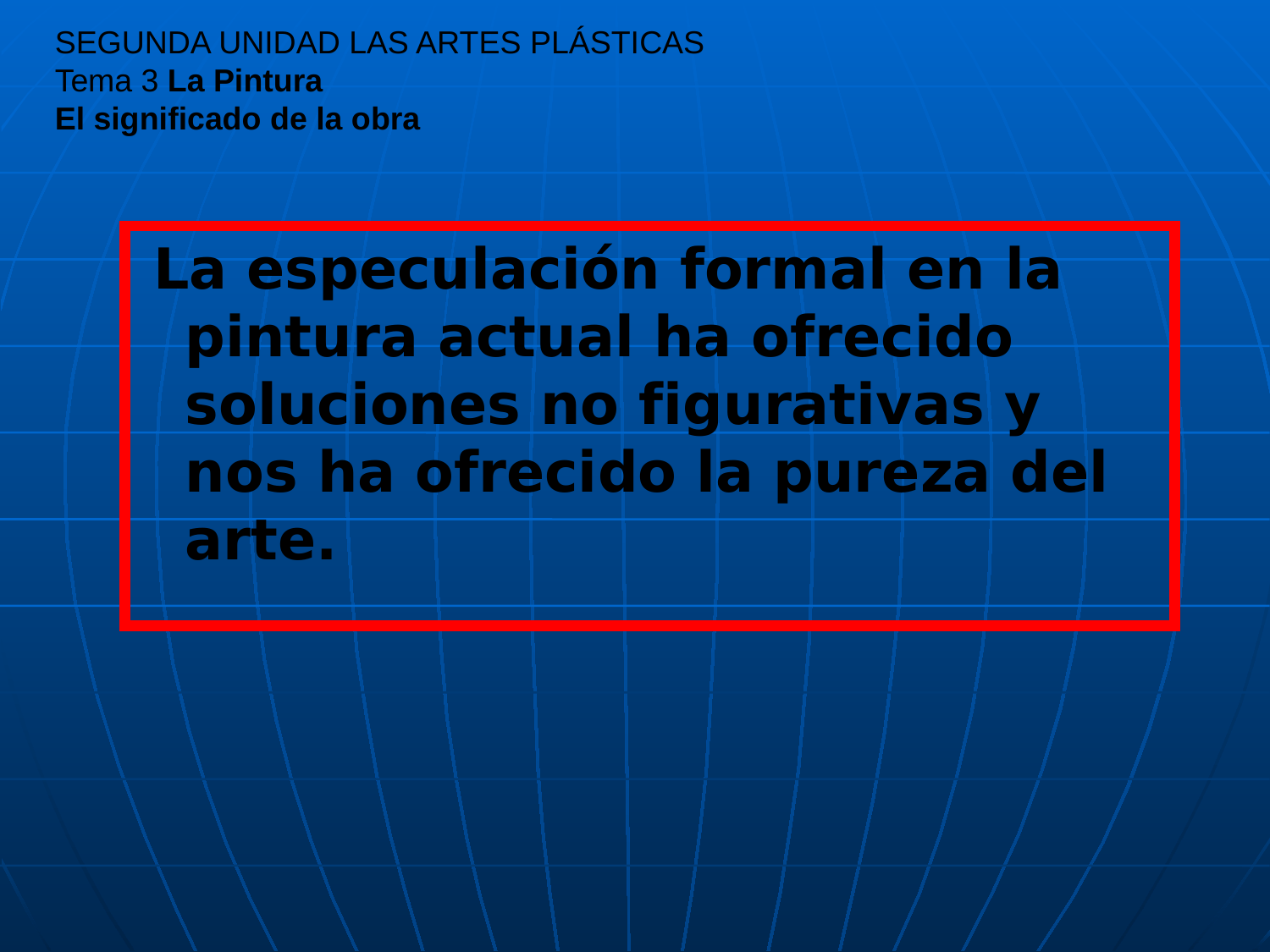

# SEGUNDA UNIDAD LAS ARTES PLÁSTICAS Tema 3 La Pintura El significado de la obra
 La especulación formal en la pintura actual ha ofrecido soluciones no figurativas y nos ha ofrecido la pureza del arte.